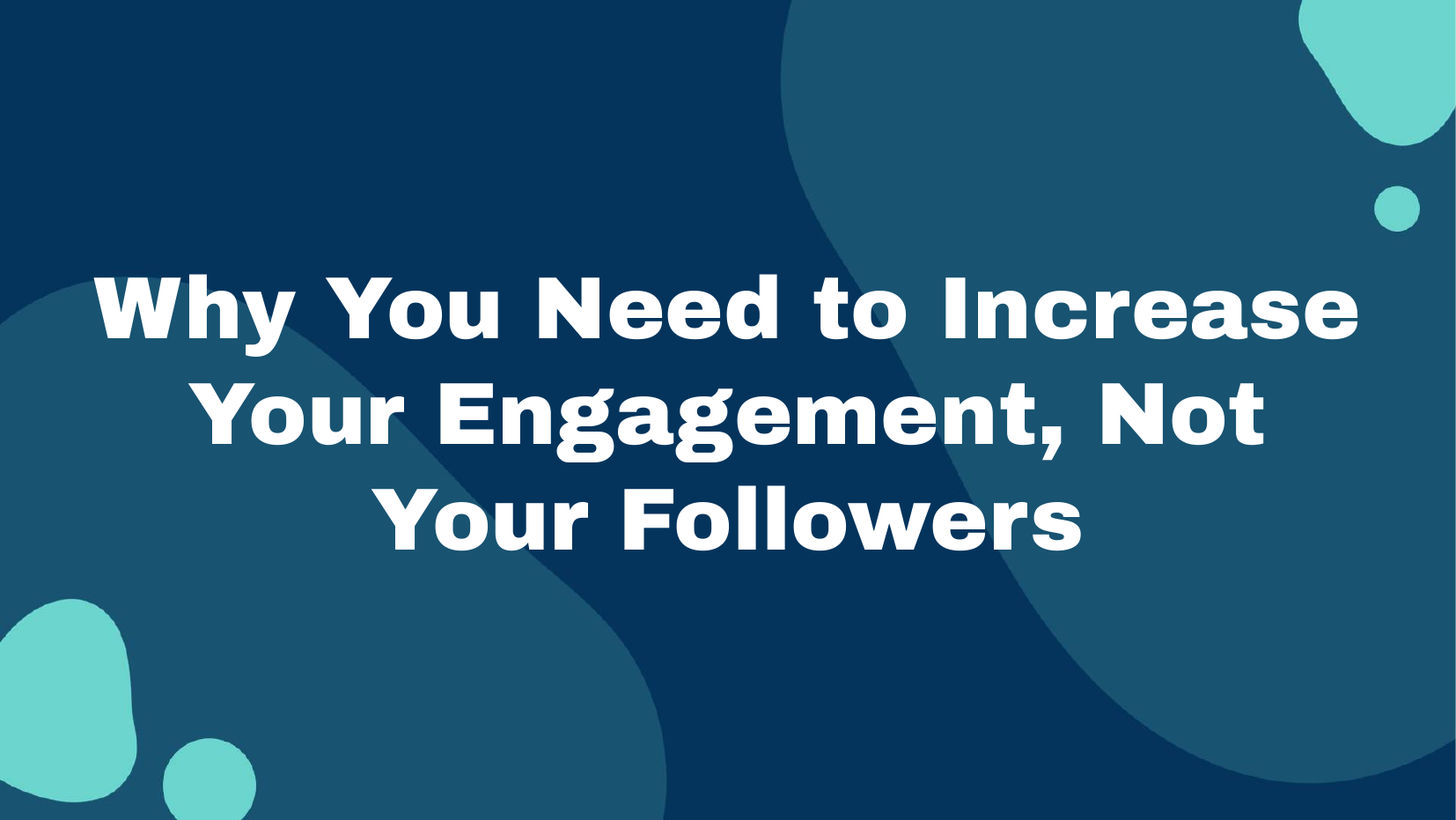

Why You Need to Increase Your Engagement, Not Your Followers